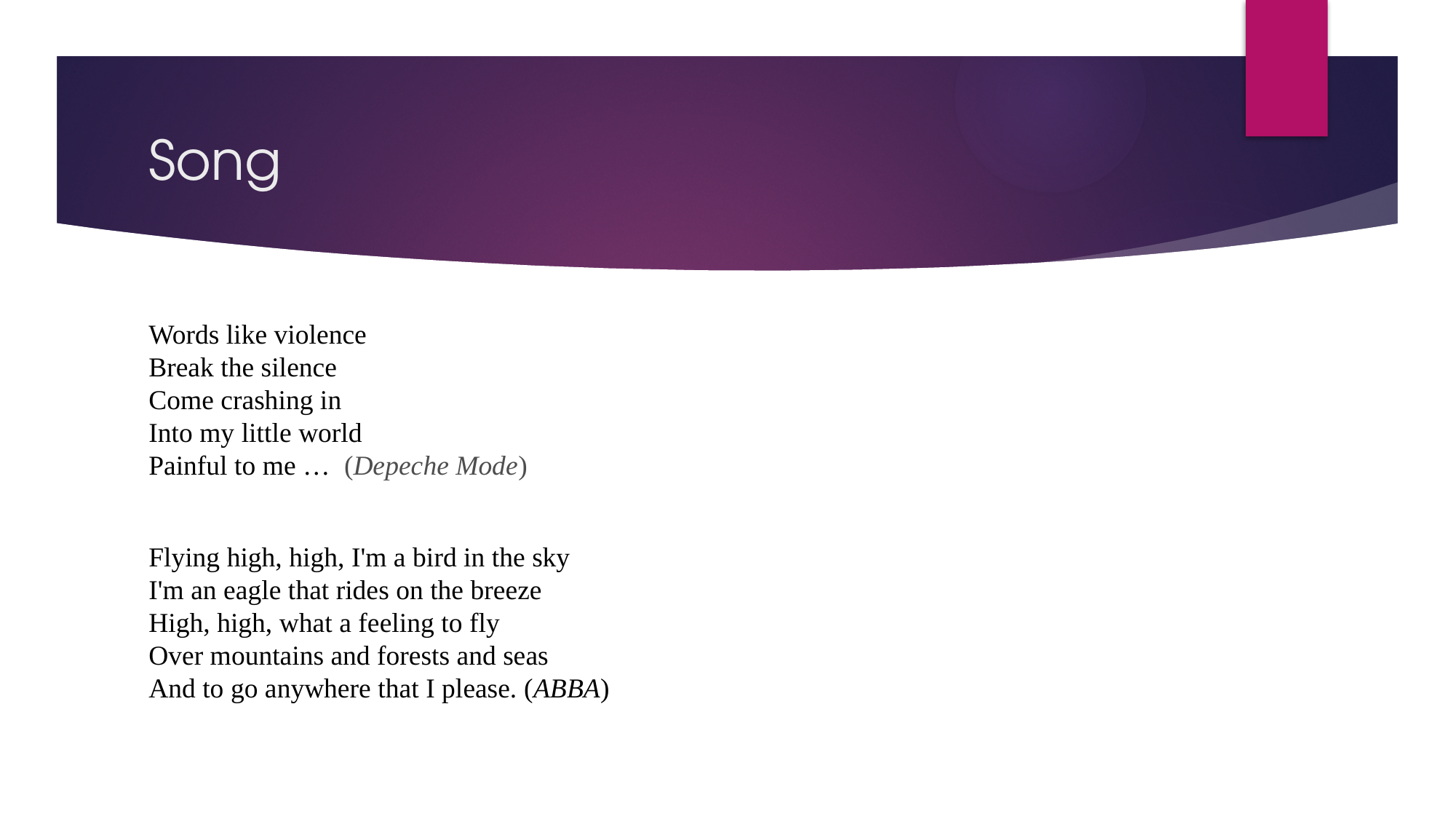

# Song
Words like violence
Break the silence
Come crashing in
Into my little world
Painful to me …  (Depeche Mode)

Flying high, high, I'm a bird in the sky
I'm an eagle that rides on the breeze
High, high, what a feeling to fly
Over mountains and forests and seas
And to go anywhere that I please. (ABBA)